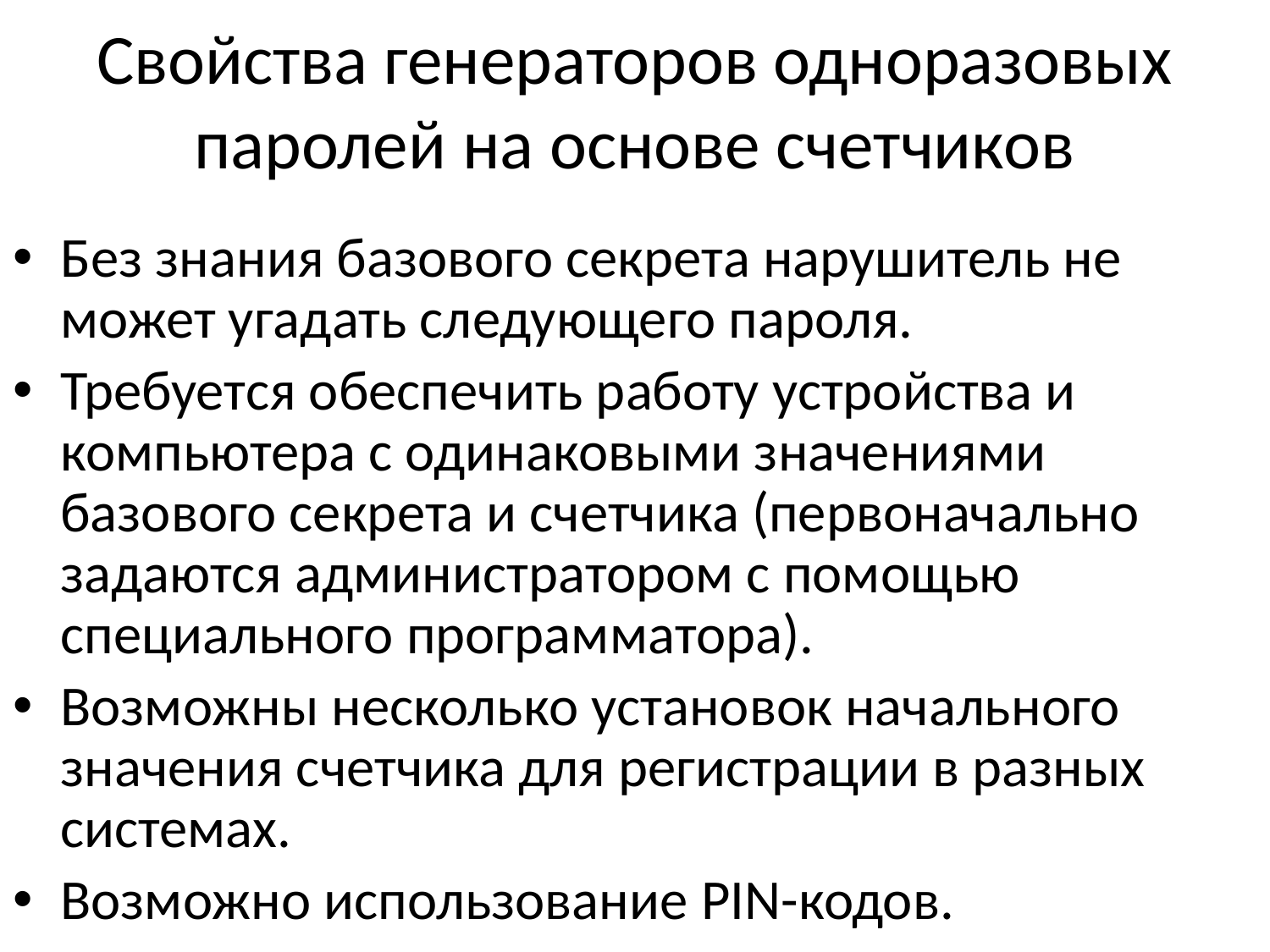

# Свойства генераторов одноразовых паролей на основе счетчиков
Без знания базового секрета нарушитель не может угадать следующего пароля.
Требуется обеспечить работу устройства и компьютера с одинаковыми значениями базового секрета и счетчика (первоначально задаются администратором с помощью специального программатора).
Возможны несколько установок начального значения счетчика для регистрации в разных системах.
Возможно использование PIN-кодов.